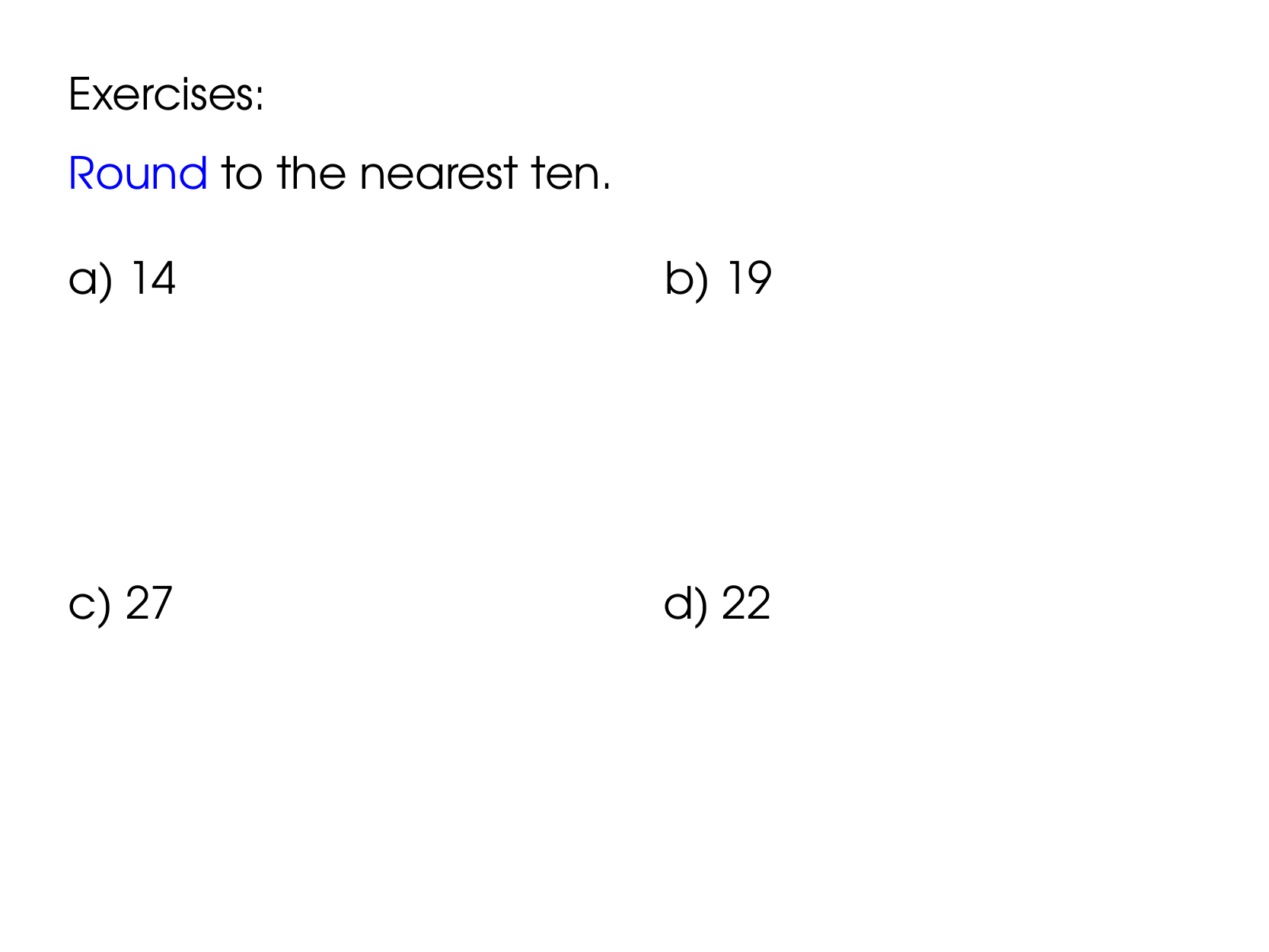

Exercises:
Round to the nearest ten.
a) 14
b) 19
c) 27
d) 22